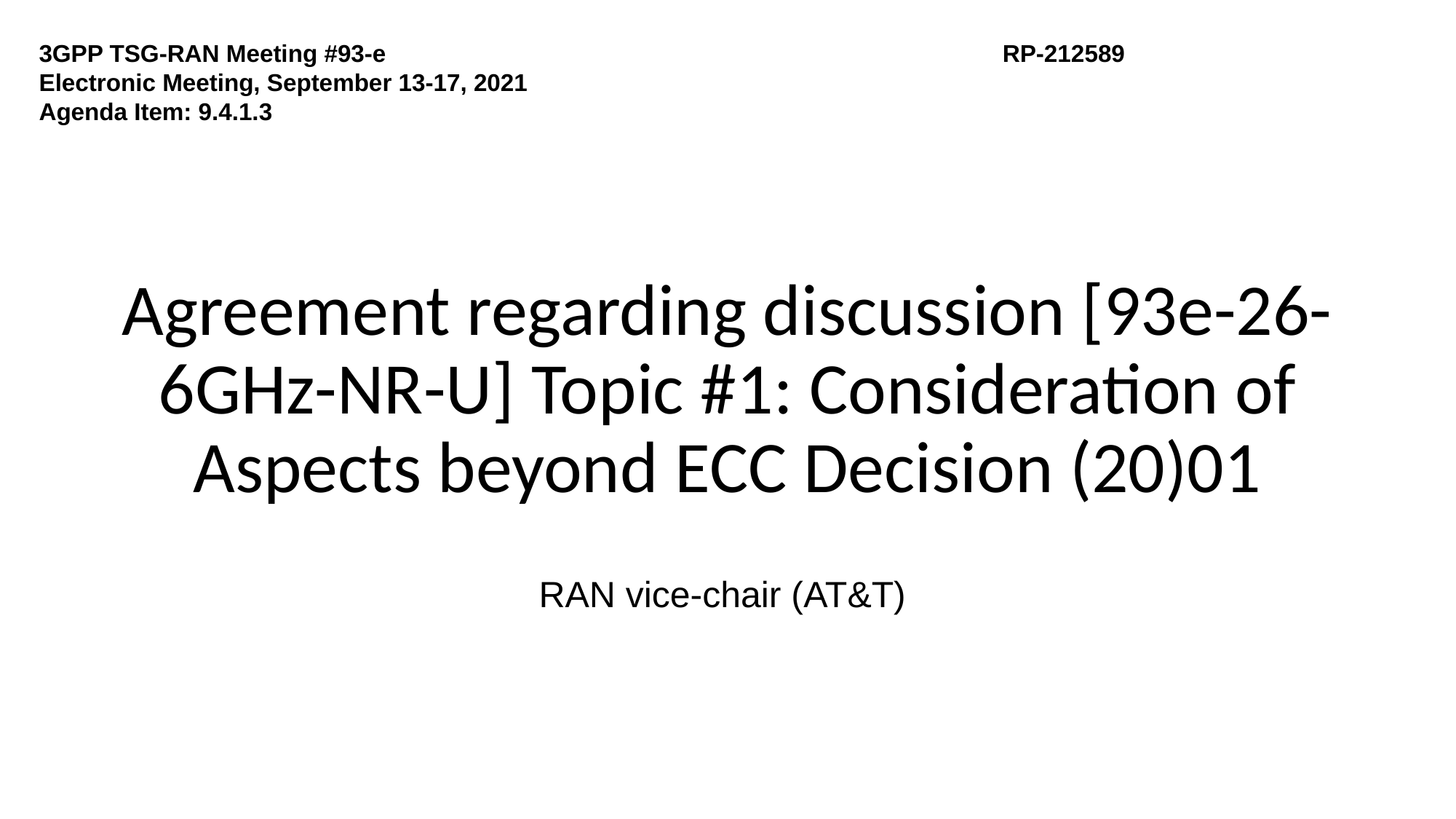

3GPP TSG-RAN Meeting #93-e
Electronic Meeting, September 13-17, 2021
Agenda Item: 9.4.1.3

 RP-212589
# Agreement regarding discussion [93e-26-6GHz-NR-U] Topic #1: Consideration of Aspects beyond ECC Decision (20)01
RAN vice-chair (AT&T)